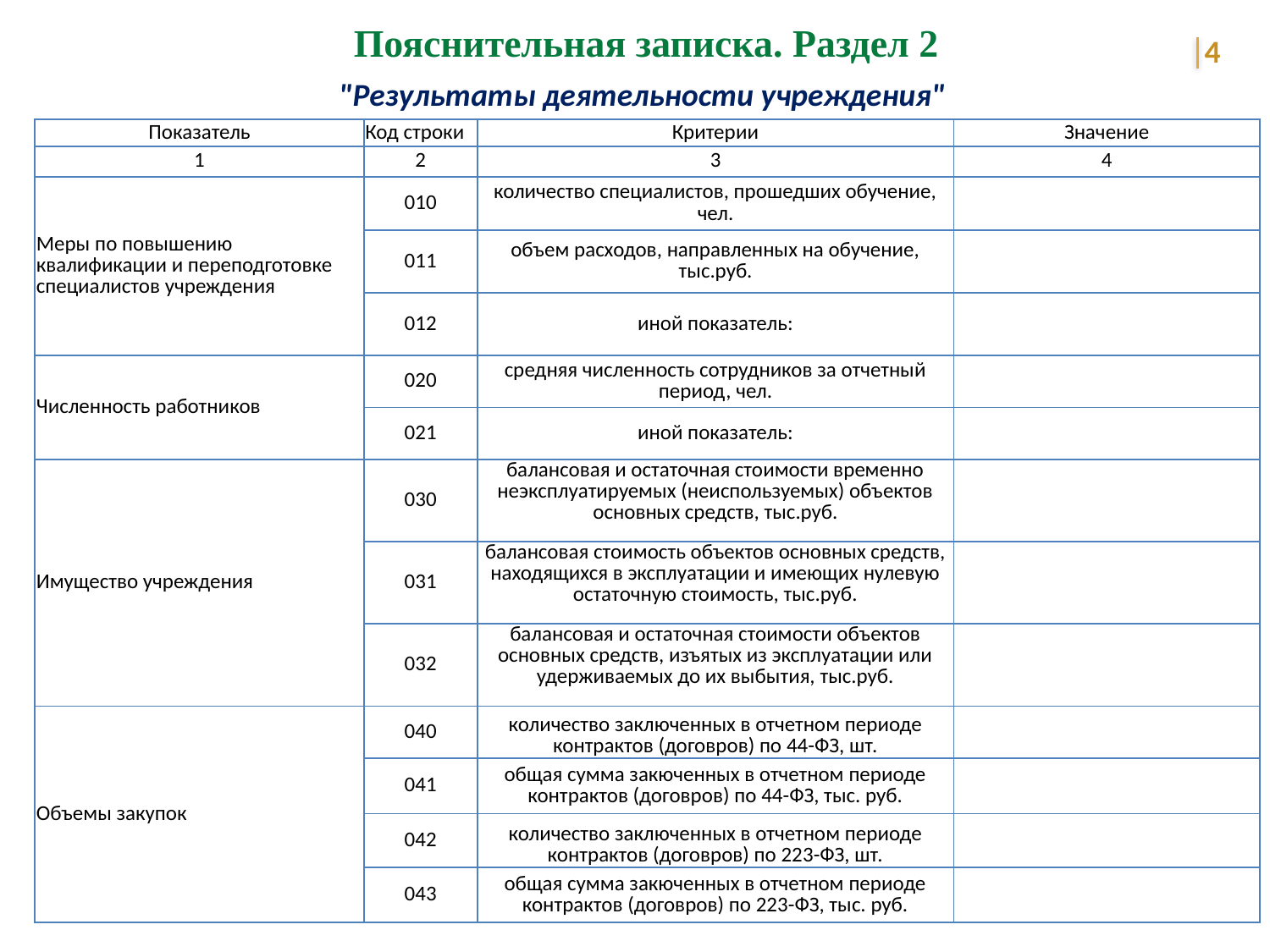

Пояснительная записка. Раздел 2
4
"Результаты деятельности учреждения"
| Показатель | Код строки | Критерии | Значение |
| --- | --- | --- | --- |
| 1 | 2 | 3 | 4 |
| Меры по повышению квалификации и переподготовке специалистов учреждения | 010 | количество специалистов, прошедших обучение, чел. |  |
|  | 011 | объем расходов, направленных на обучение, тыс.руб. |  |
|  | 012 | иной показатель: |  |
| Численность работников | 020 | средняя численность сотрудников за отчетный период, чел. |  |
|  | 021 | иной показатель: |  |
| Имущество учреждения | 030 | балансовая и остаточная стоимости временно неэксплуатируемых (неиспользуемых) объектов основных средств, тыс.руб. |  |
|  | 031 | балансовая стоимость объектов основных средств, находящихся в эксплуатации и имеющих нулевую остаточную стоимость, тыс.руб. |  |
|  | 032 | балансовая и остаточная стоимости объектов основных средств, изъятых из эксплуатации или удерживаемых до их выбытия, тыс.руб. |  |
| Объемы закупок | 040 | количество заключенных в отчетном периоде контрактов (договров) по 44-ФЗ, шт. |  |
|  | 041 | общая сумма закюченных в отчетном периоде контрактов (договров) по 44-ФЗ, тыс. руб. |  |
|  | 042 | количество заключенных в отчетном периоде контрактов (договров) по 223-ФЗ, шт. |  |
|  | 043 | общая сумма закюченных в отчетном периоде контрактов (договров) по 223-ФЗ, тыс. руб. |  |